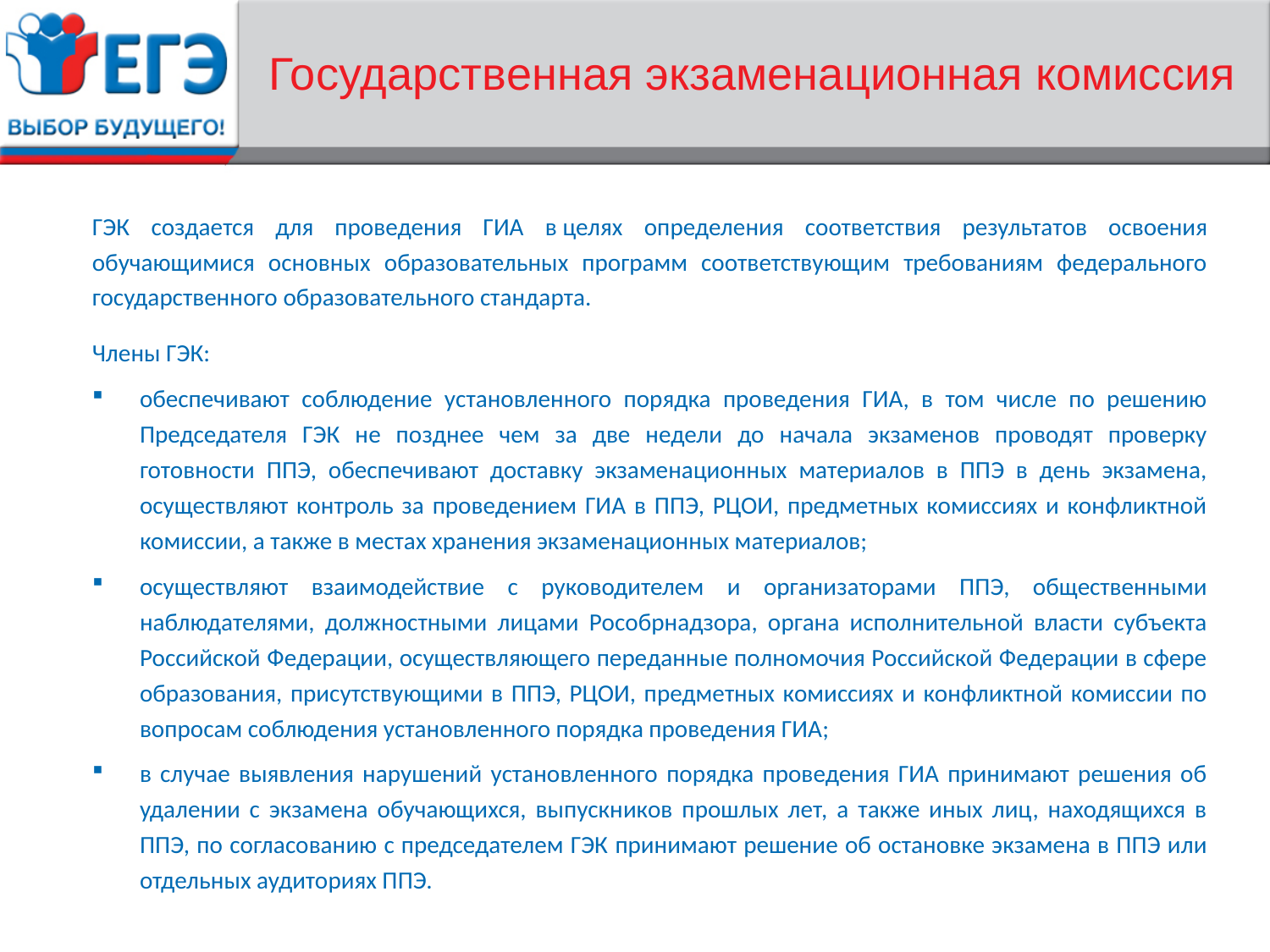

# Государственная экзаменационная комиссия
ГЭК создается для проведения ГИА в целях определения соответствия результатов освоения обучающимися основных образовательных программ соответствующим требованиям федерального государственного образовательного стандарта.
Члены ГЭК:
обеспечивают соблюдение установленного порядка проведения ГИА, в том числе по решению Председателя ГЭК не позднее чем за две недели до начала экзаменов проводят проверку готовности ППЭ, обеспечивают доставку экзаменационных материалов в ППЭ в день экзамена, осуществляют контроль за проведением ГИА в ППЭ, РЦОИ, предметных комиссиях и конфликтной комиссии, а также в местах хранения экзаменационных материалов;
осуществляют взаимодействие с руководителем и организаторами ППЭ, общественными наблюдателями, должностными лицами Рособрнадзора, органа исполнительной власти субъекта Российской Федерации, осуществляющего переданные полномочия Российской Федерации в сфере образования, присутствующими в ППЭ, РЦОИ, предметных комиссиях и конфликтной комиссии по вопросам соблюдения установленного порядка проведения ГИА;
в случае выявления нарушений установленного порядка проведения ГИА принимают решения об удалении с экзамена обучающихся, выпускников прошлых лет, а также иных лиц, находящихся в ППЭ, по согласованию с председателем ГЭК принимают решение об остановке экзамена в ППЭ или отдельных аудиториях ППЭ.